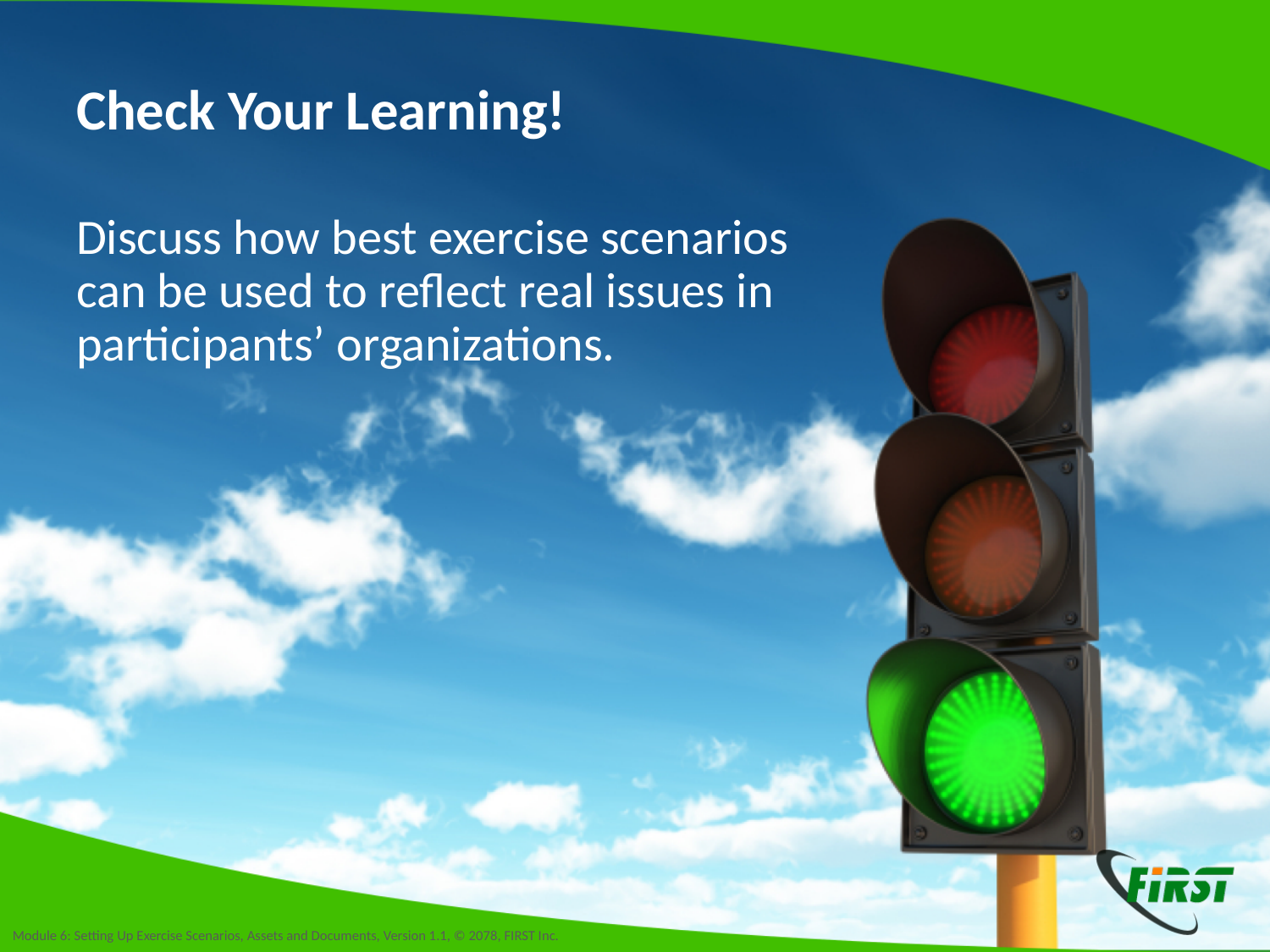

# Check Your Learning!
Discuss how best exercise scenarios can be used to reflect real issues in participants’ organizations.